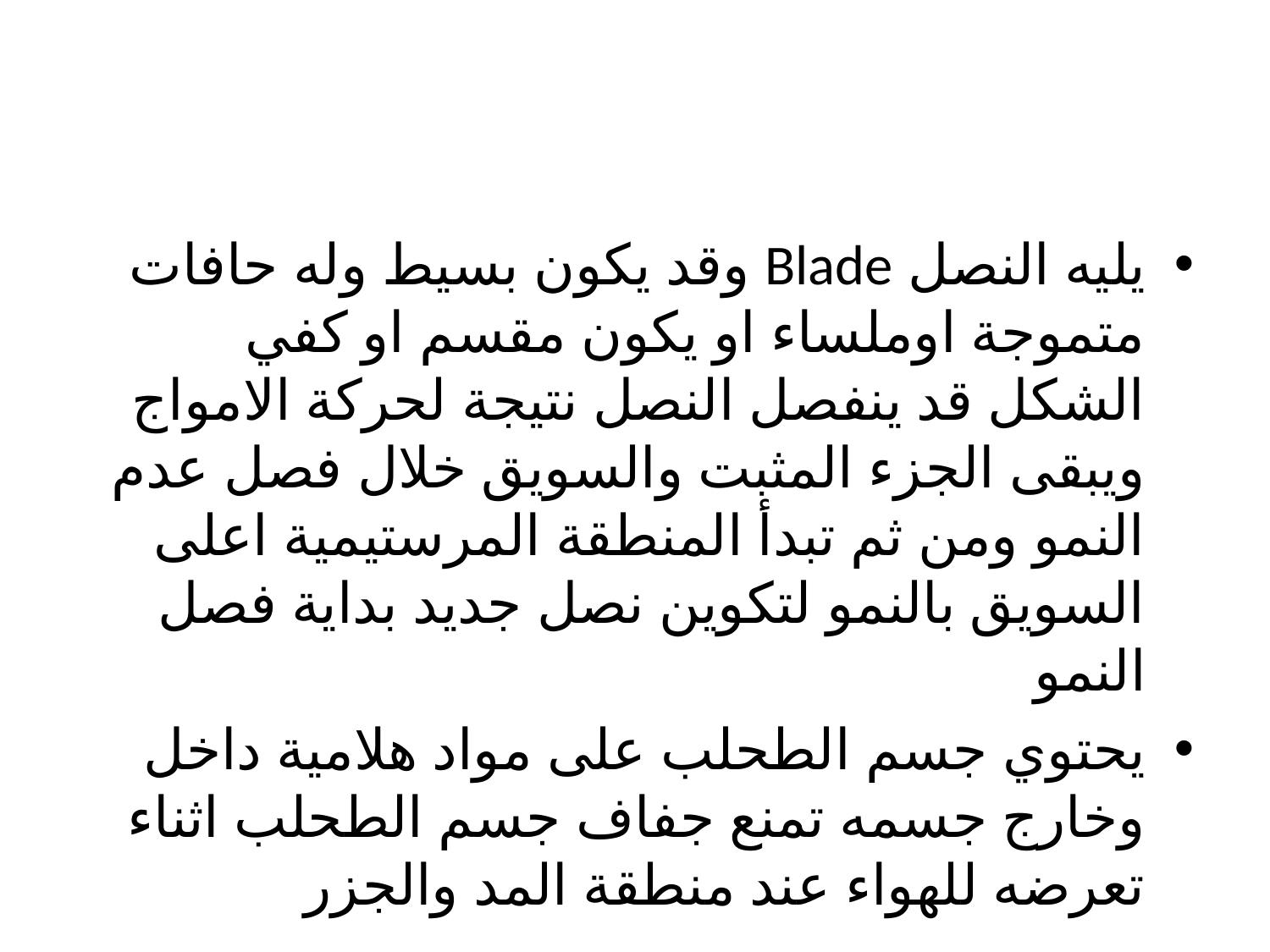

#
يليه النصل Blade وقد يكون بسيط وله حافات متموجة اوملساء او يكون مقسم او كفي الشكل قد ينفصل النصل نتيجة لحركة الامواج ويبقى الجزء المثبت والسويق خلال فصل عدم النمو ومن ثم تبدأ المنطقة المرستيمية اعلى السويق بالنمو لتكوين نصل جديد بداية فصل النمو
يحتوي جسم الطحلب على مواد هلامية داخل وخارج جسمه تمنع جفاف جسم الطحلب اثناء تعرضه للهواء عند منطقة المد والجزر